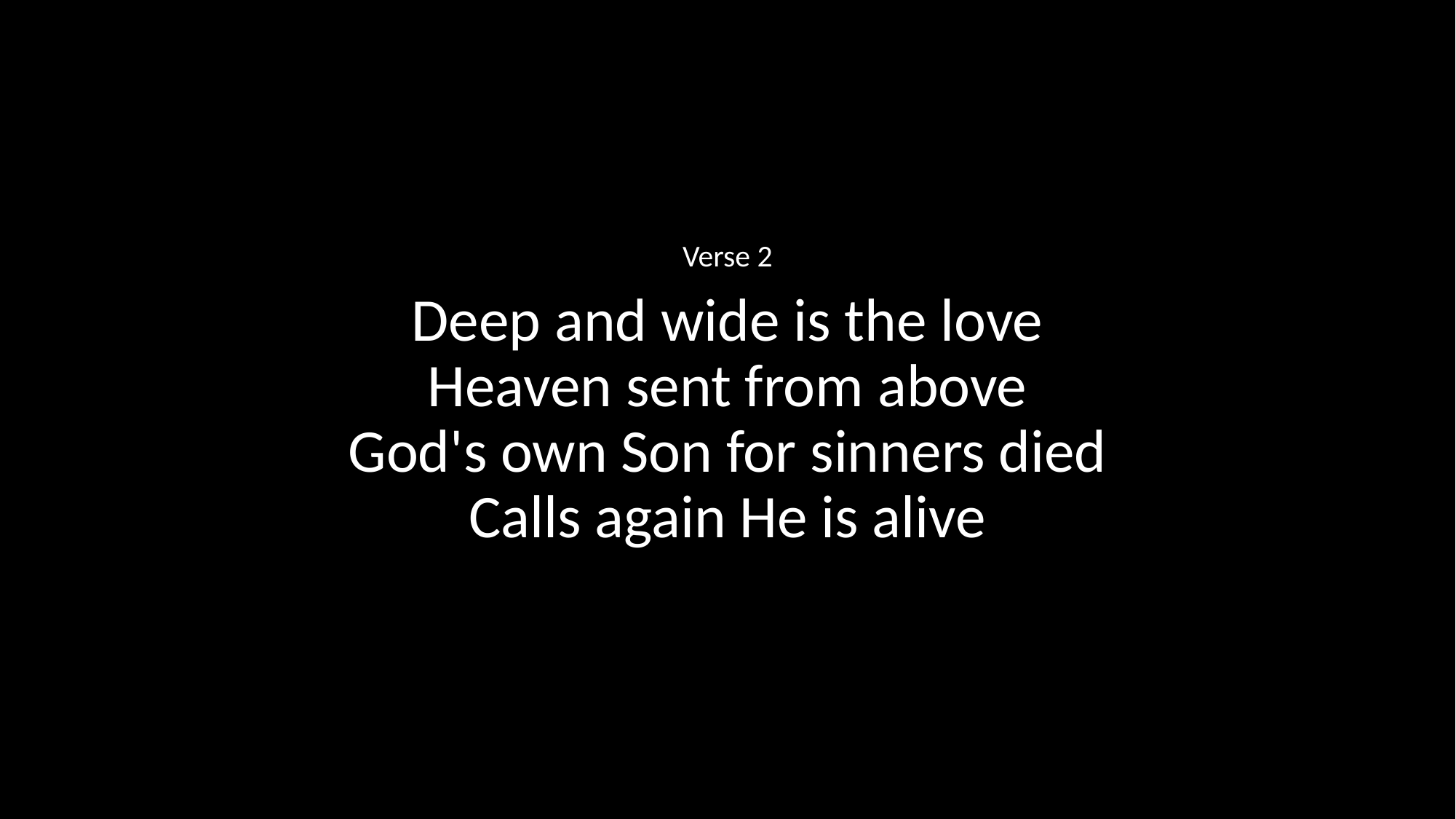

Verse 2
Deep and wide is the love
Heaven sent from above
God's own Son for sinners died
Calls again He is alive